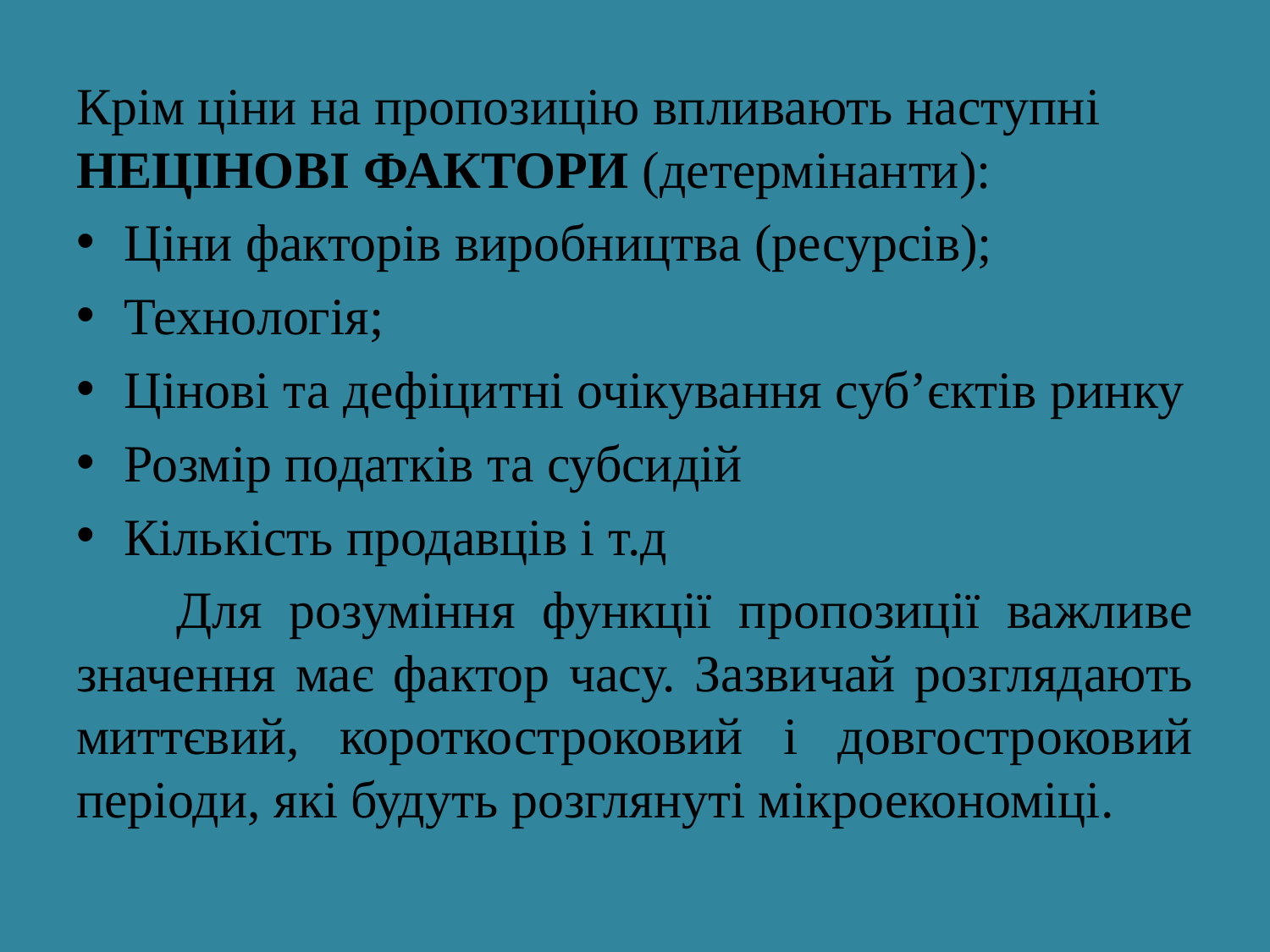

Крім ціни на пропозицію впливають наступні НЕЦІНОВІ ФАКТОРИ (детермінанти):
Ціни факторів виробництва (ресурсів);
Технологія;
Цінові та дефіцитні очікування суб’єктів ринку
Розмір податків та субсидій
Кількість продавців і т.д
Для розуміння функції пропозиції важливе значення має фактор часу. Зазвичай розглядають миттєвий, короткостроковий і довгостроковий періоди, які будуть розглянуті мікроекономіці.